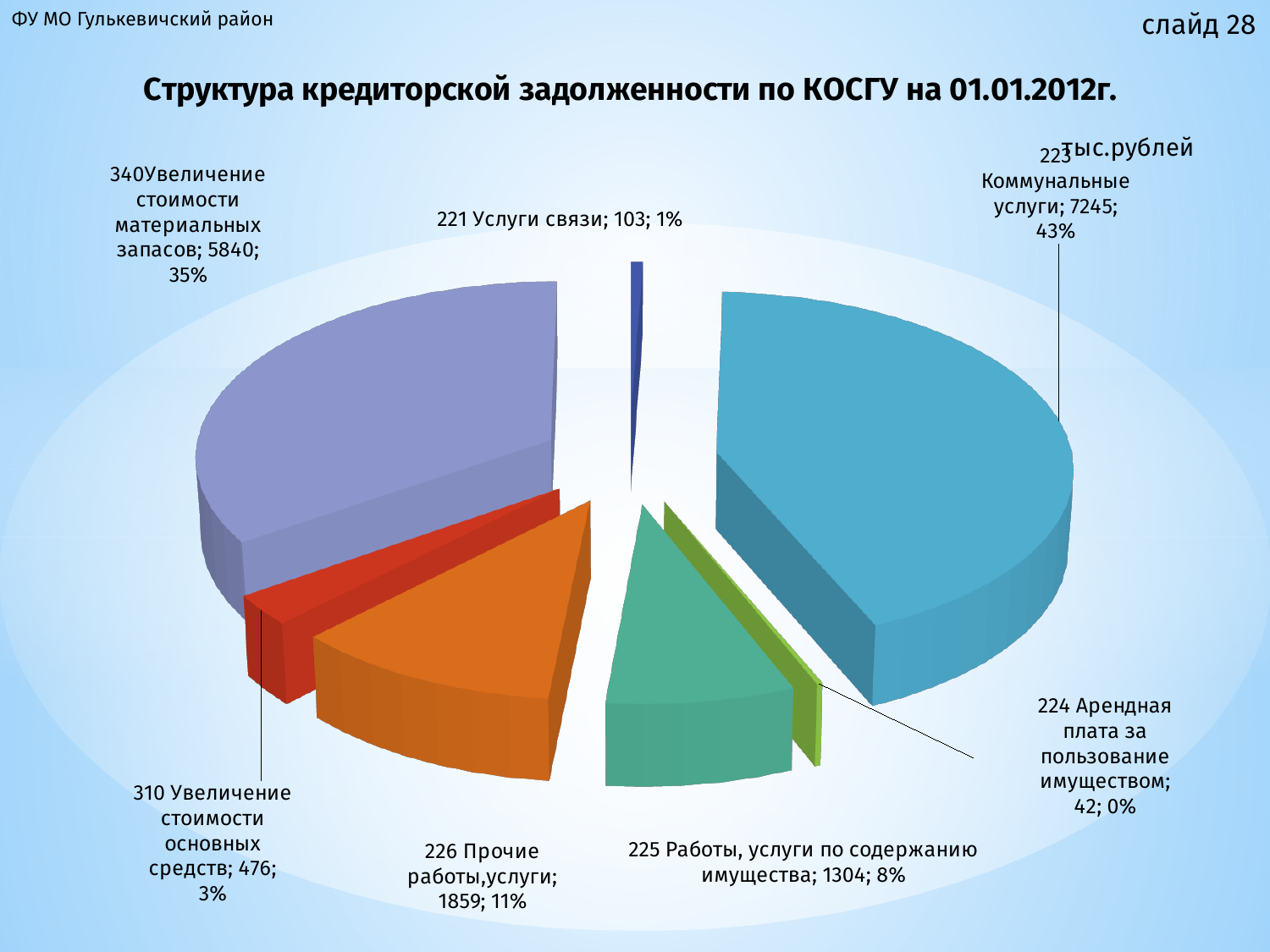

слайд 28
ФУ МО Гулькевичский район

[unsupported chart]